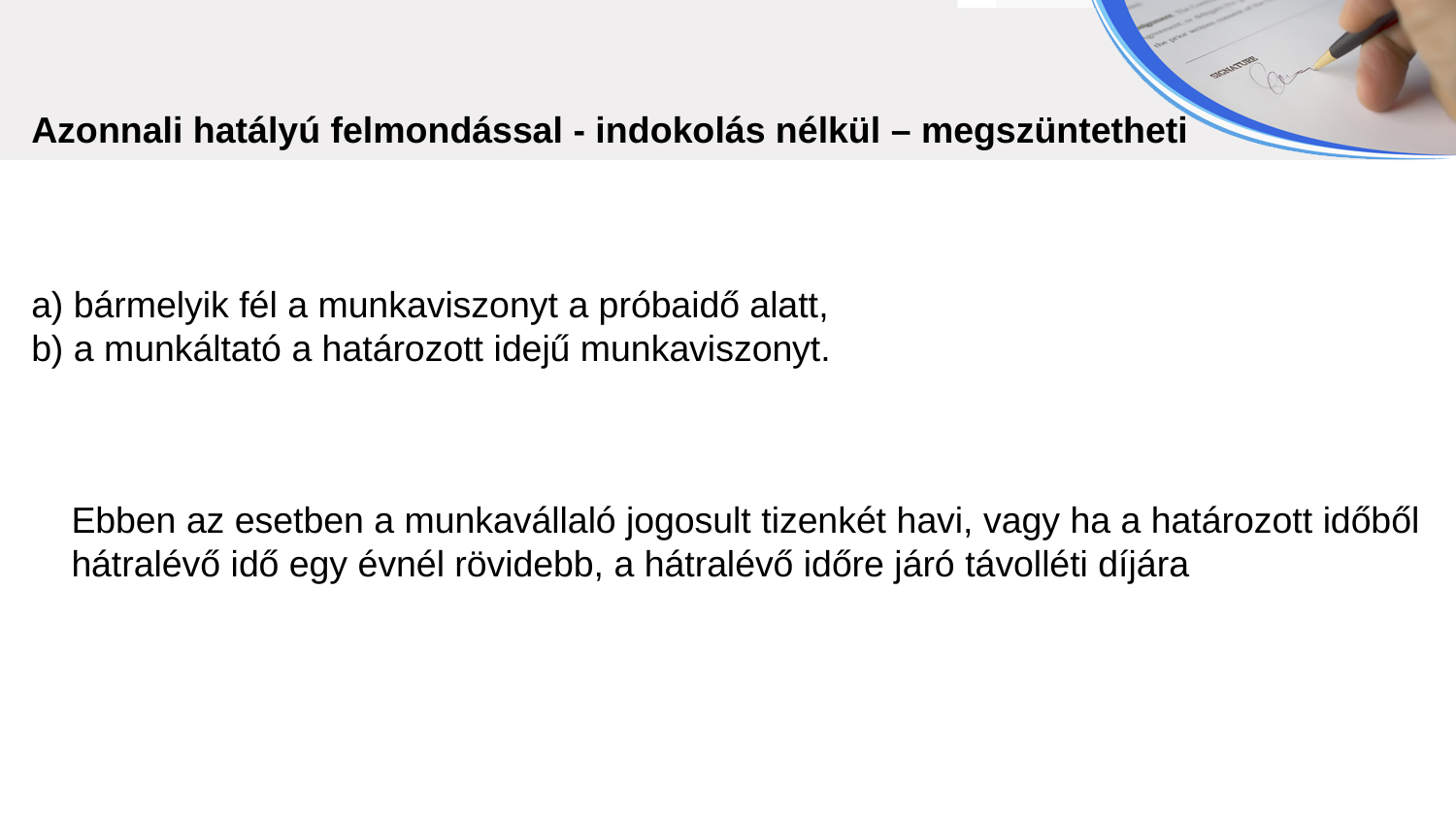

Azonnali hatályú felmondással - indokolás nélkül – megszüntetheti

a) bármelyik fél a munkaviszonyt a próbaidő alatt,
b) a munkáltató a határozott idejű munkaviszonyt.

Ebben az esetben a munkavállaló jogosult tizenkét havi, vagy ha a határozott időből hátralévő idő egy évnél rövidebb, a hátralévő időre járó távolléti díjára